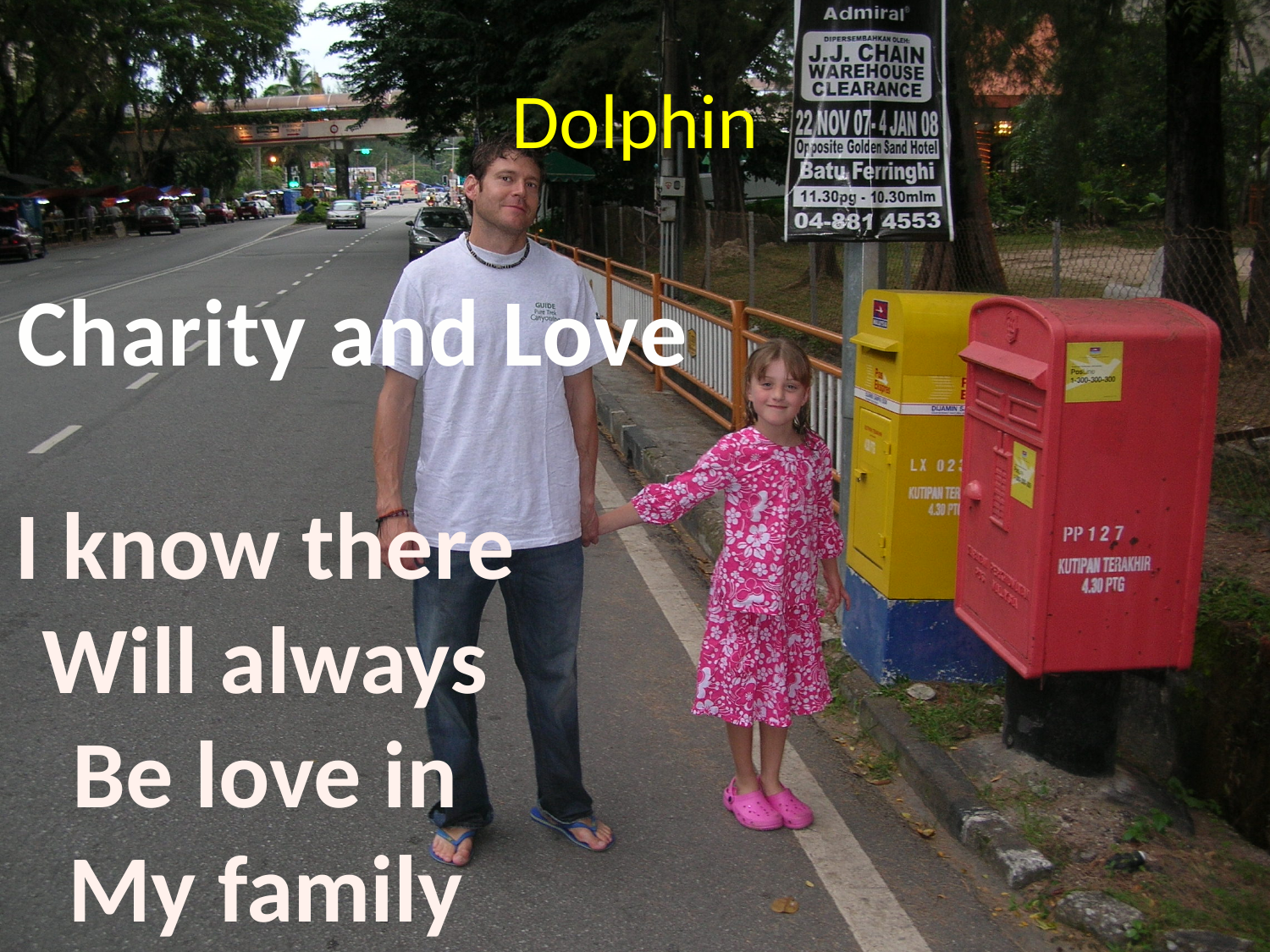

# Dolphin

Charity and Love
I know there
Will always
Be love in
My family